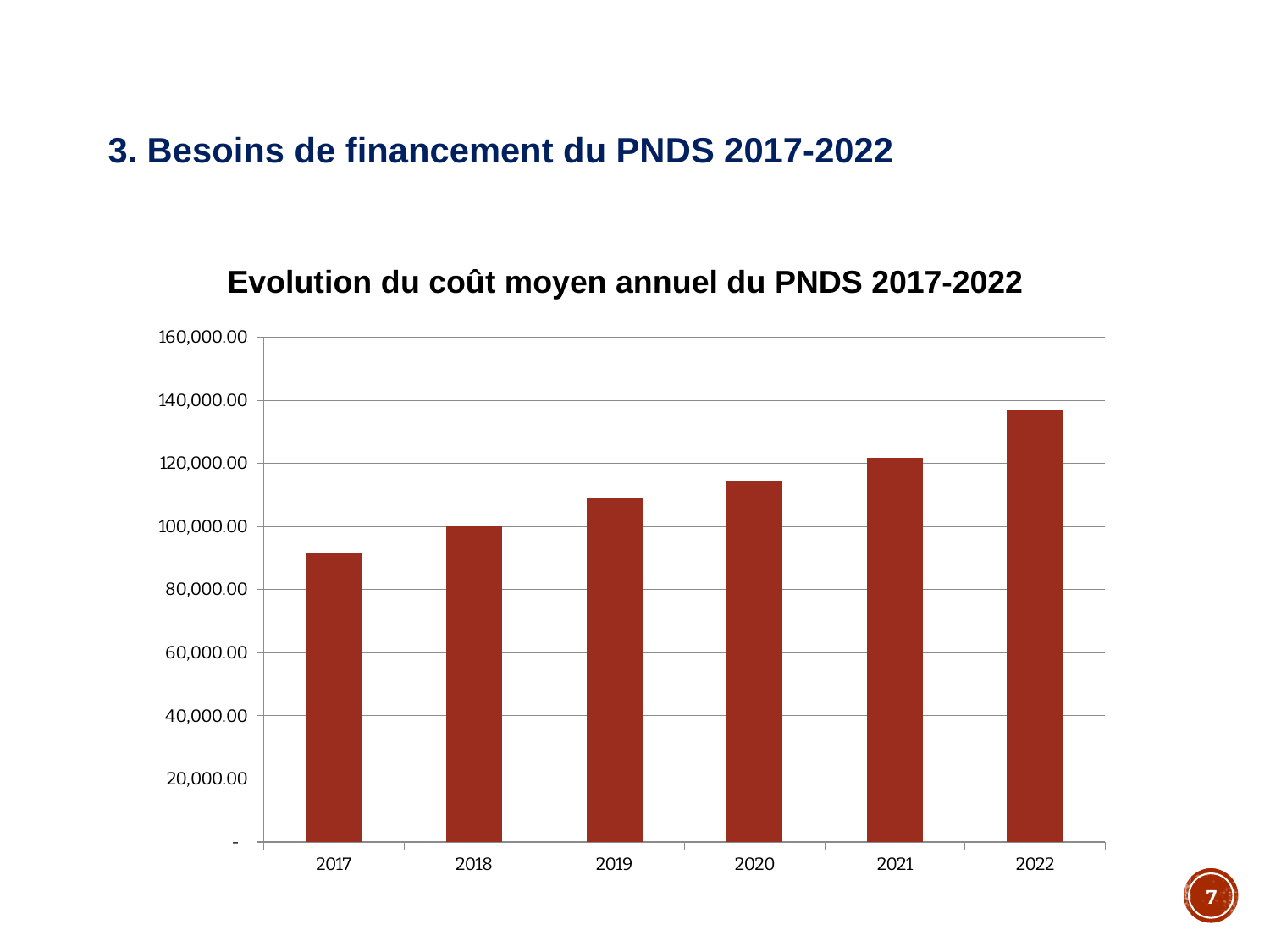

# 3. Besoins de financement du PNDS 2017-2022
Evolution du coût moyen annuel du PNDS 2017-2022

### Chart

| Category | Coût |
|---|---|
| 2017 | 91782.74504380261 |
| 2018 | 100084.89999999998 |
| 2019 | 108905.8 |
| 2020 | 114493.4 |
| 2021 | 121928.4 |
| 2022 | 136954.1 |
7